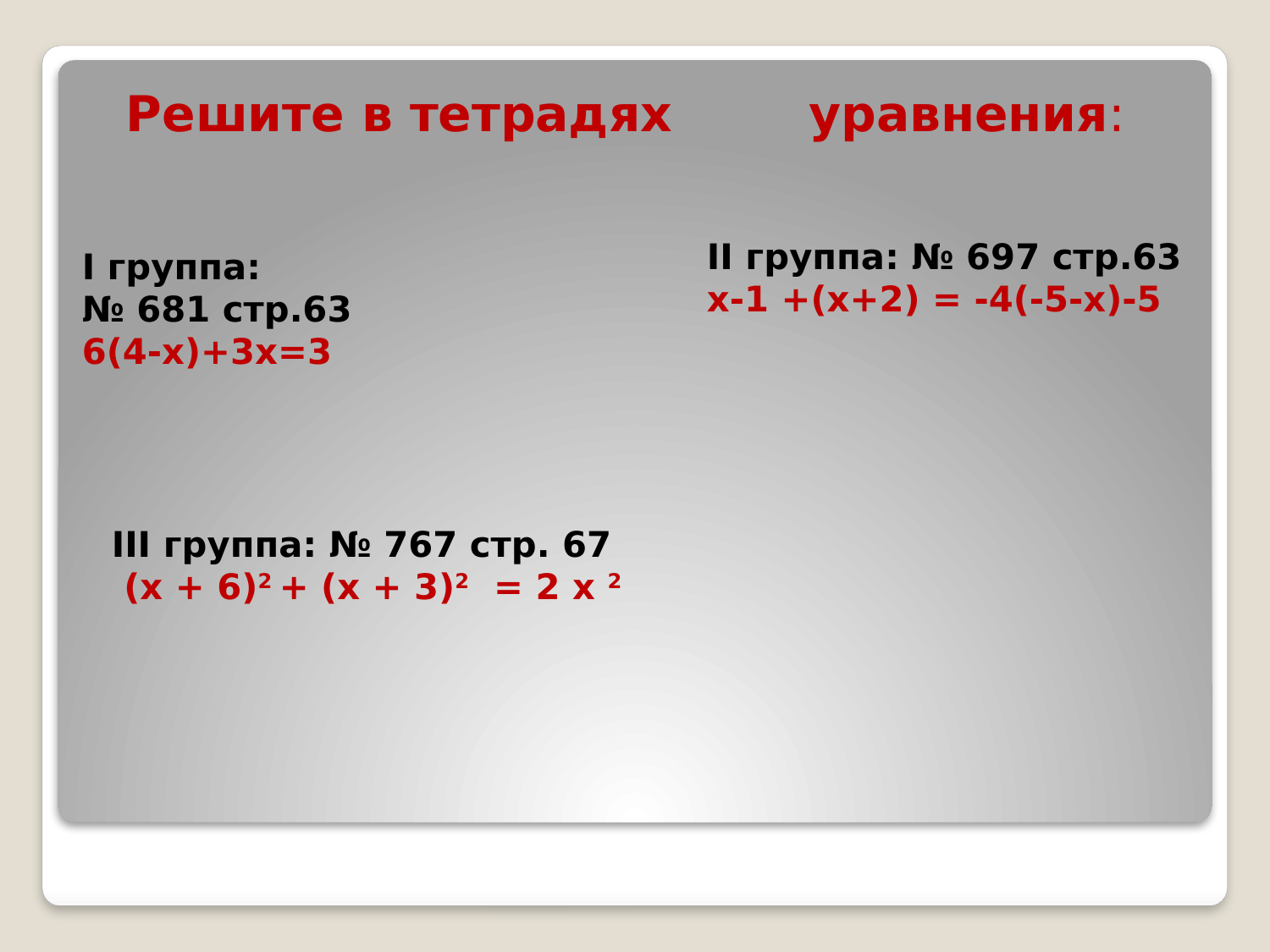

Решите в тетрадях уравнения:
II группа: № 697 стр.63
х-1 +(х+2) = -4(-5-х)-5
I группа:
№ 681 стр.63
6(4-х)+3х=3

III группа: № 767 стр. 67
 (х + 6)2 + (х + 3)2  = 2 х 2
#